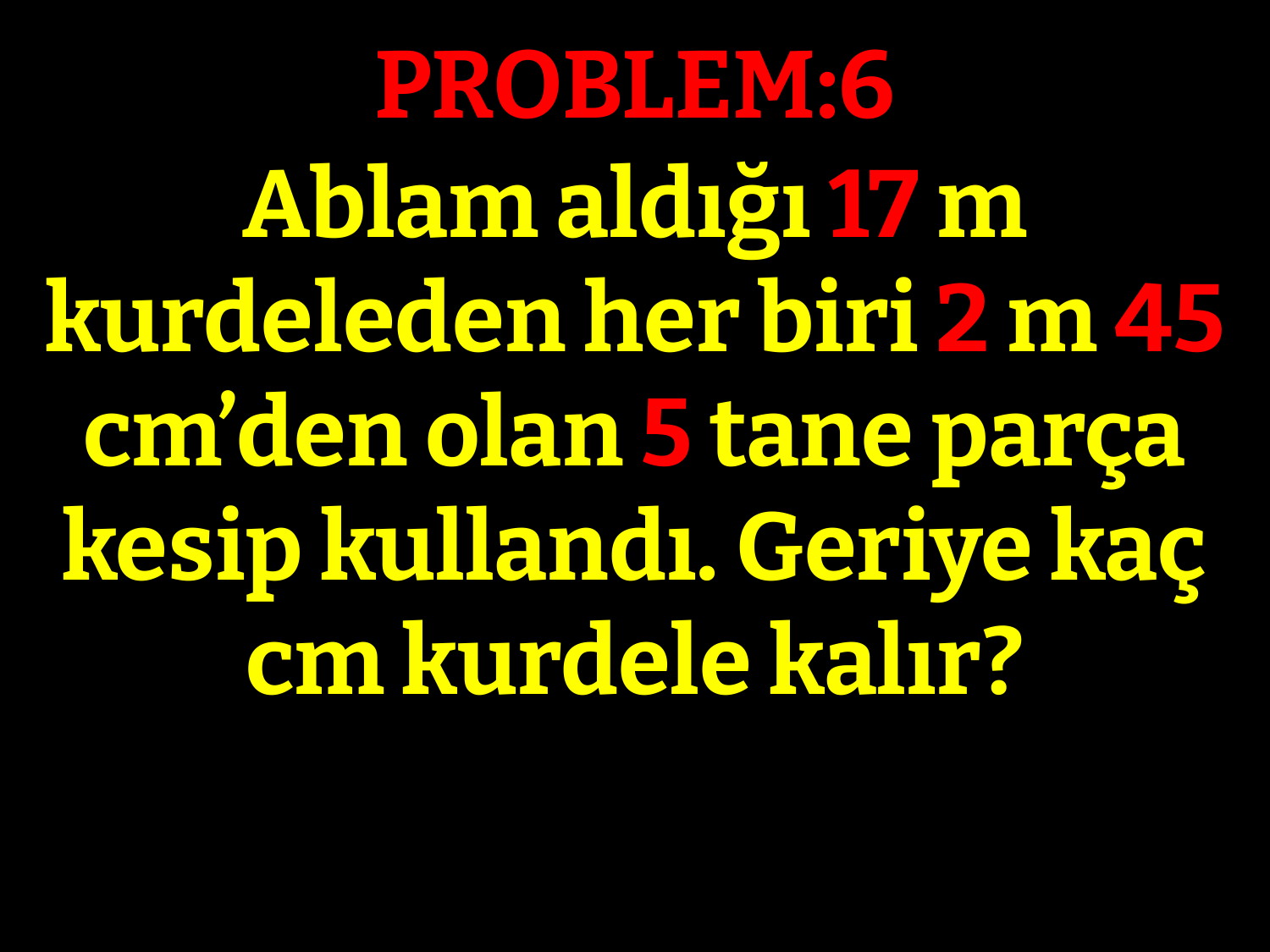

PROBLEM:6
Ablam aldığı 17 m kurdeleden her biri 2 m 45 cm’den olan 5 tane parça kesip kullandı. Geriye kaç cm kurdele kalır?
#